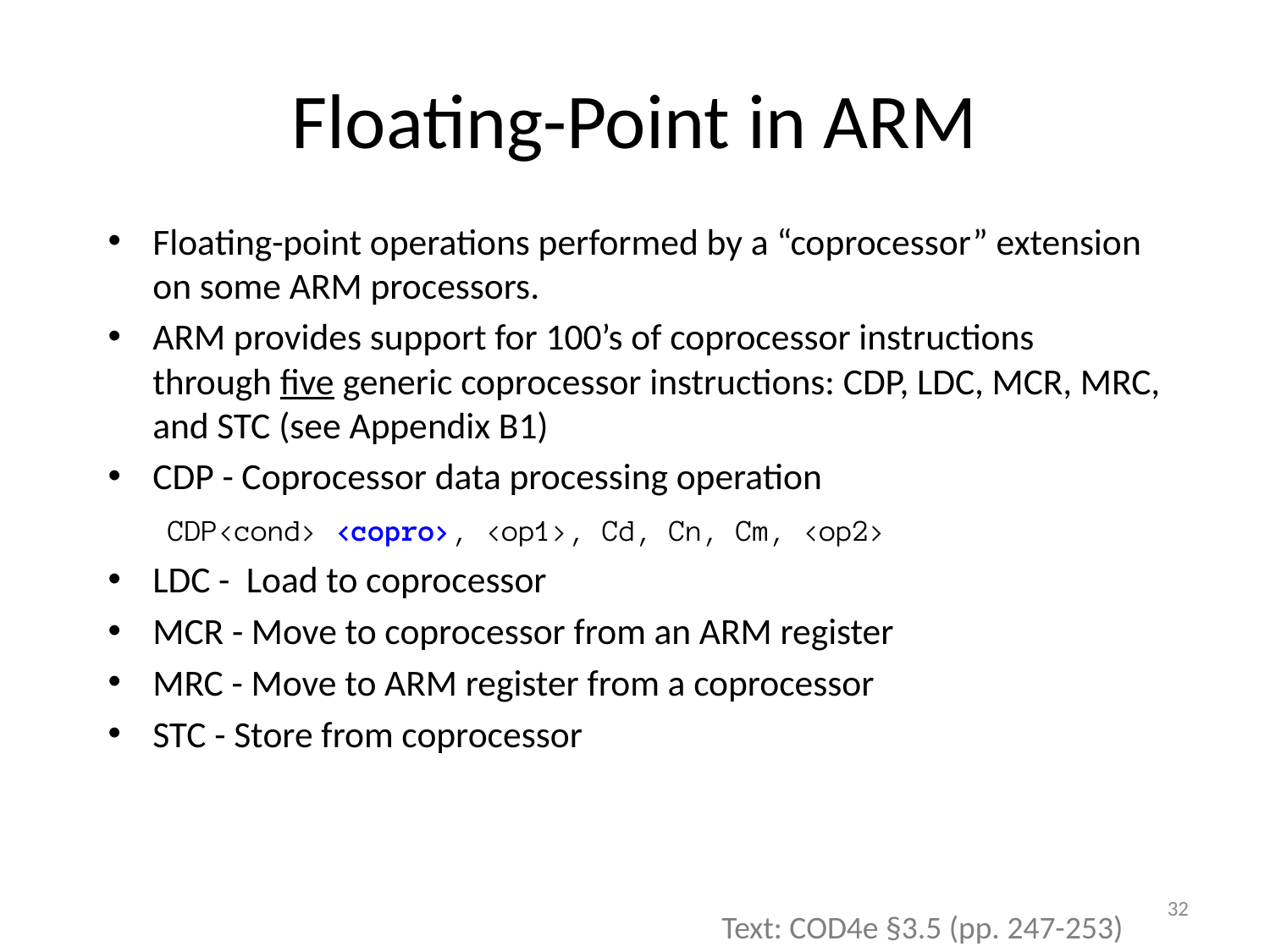

# Floating-Point in ARM
Floating-point operations performed by a “coprocessor” extension on some ARM processors.
ARM provides support for 100’s of coprocessor instructions through five generic coprocessor instructions: CDP, LDC, MCR, MRC, and STC (see Appendix B1)
CDP - Coprocessor data processing operation
   CDP<cond> <copro>, <op1>, Cd, Cn, Cm, <op2>
LDC -  Load to coprocessor
MCR - Move to coprocessor from an ARM register
MRC - Move to ARM register from a coprocessor
STC - Store from coprocessor

32
Text: COD4e §3.5 (pp. 247-253)